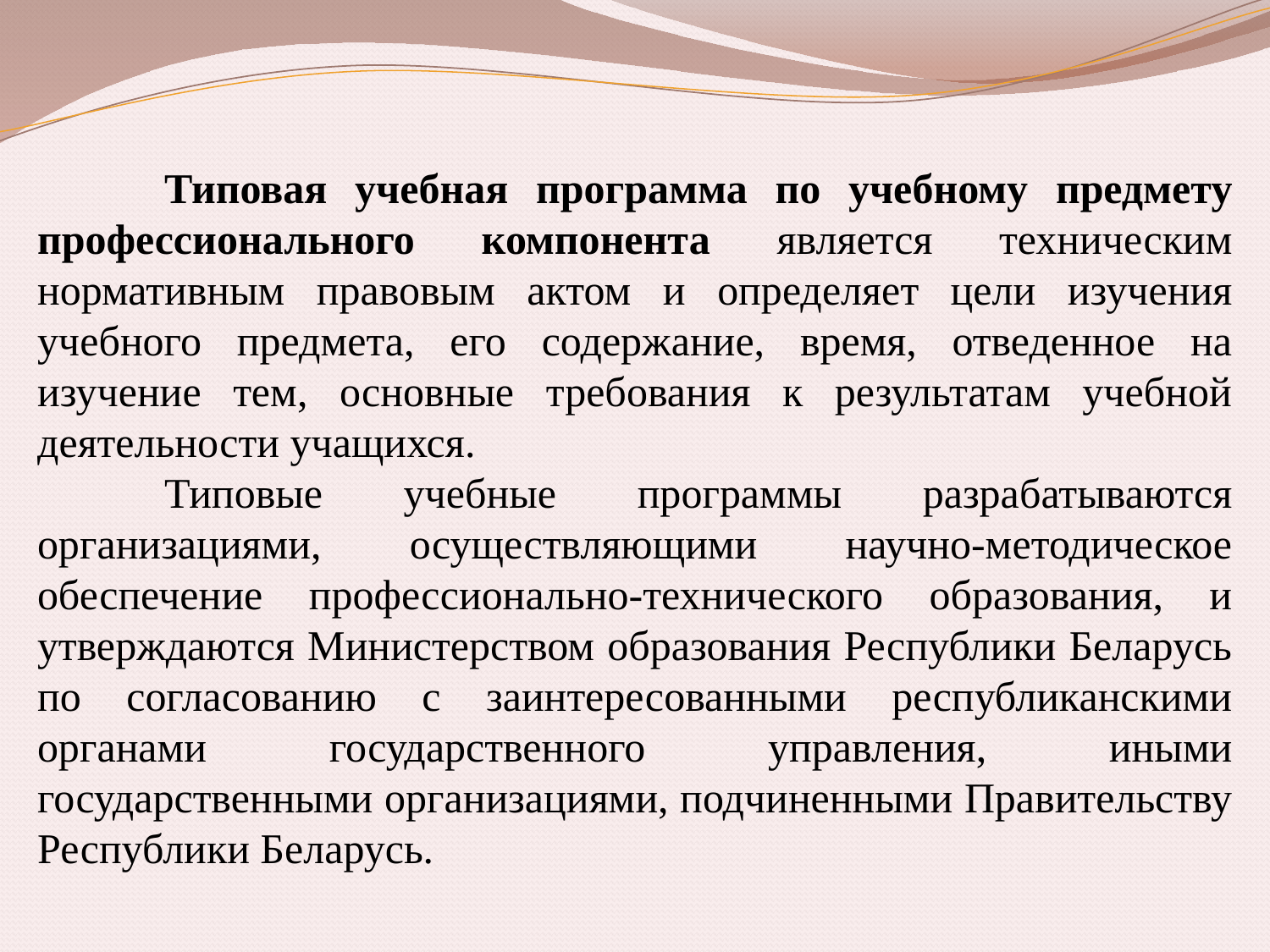

Типовая учебная программа по учебному предмету профессионального компонента является техническим нормативным правовым актом и определяет цели изучения учебного предмета, его содержание, время, отведенное на изучение тем, основные требования к результатам учебной деятельности учащихся.
	Типовые учебные программы разрабатываются организациями, осуществляющими научно-методическое обеспечение профессионально-технического образования, и утверждаются Министерством образования Республики Беларусь по согласованию с заинтересованными республиканскими органами государственного управления, иными государственными организациями, подчиненными Правительству Республики Беларусь.